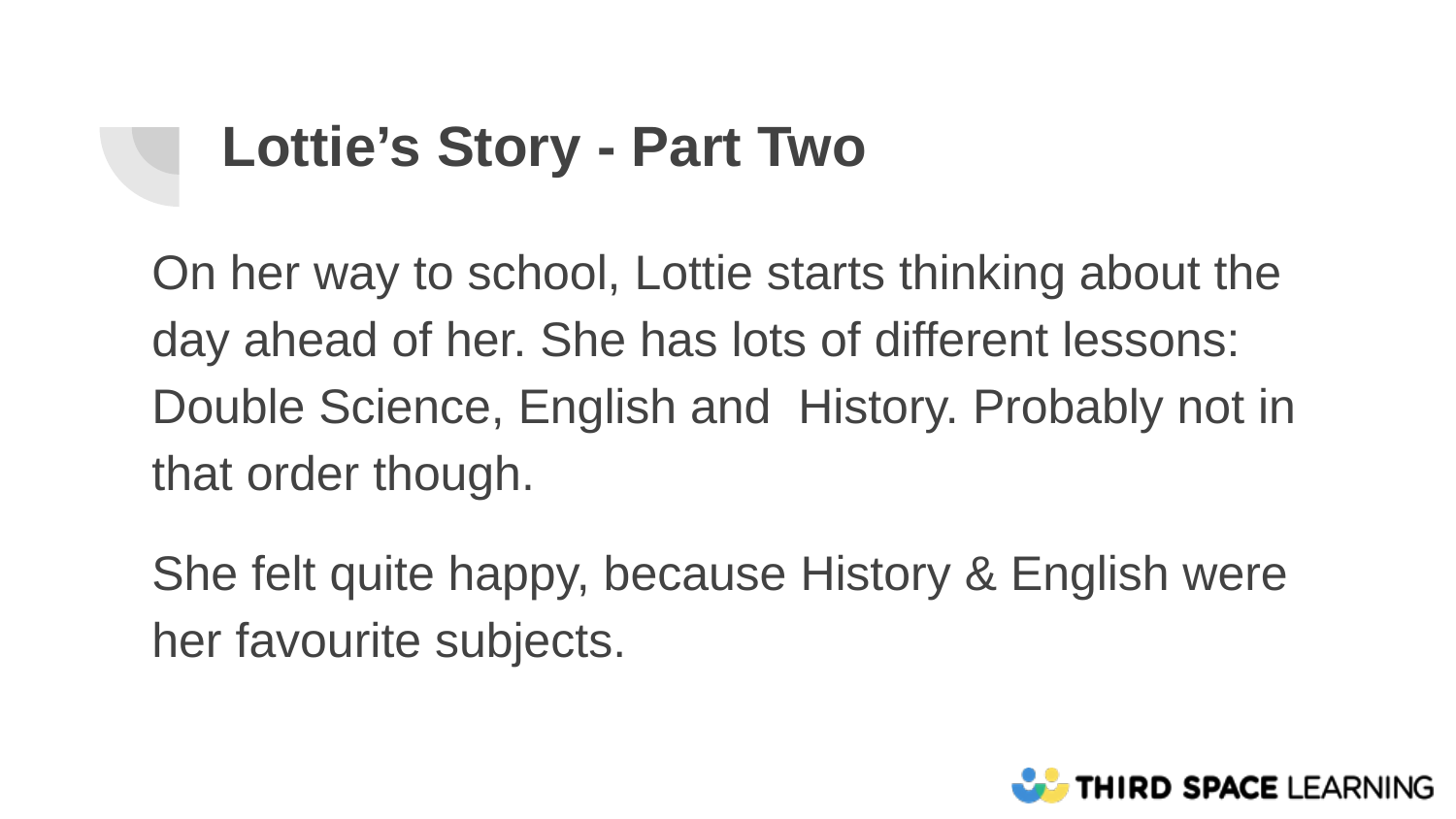

# Lottie’s Story - Part Two
On her way to school, Lottie starts thinking about the day ahead of her. She has lots of different lessons: Double Science, English and  History. Probably not in that order though.
She felt quite happy, because History & English were her favourite subjects.